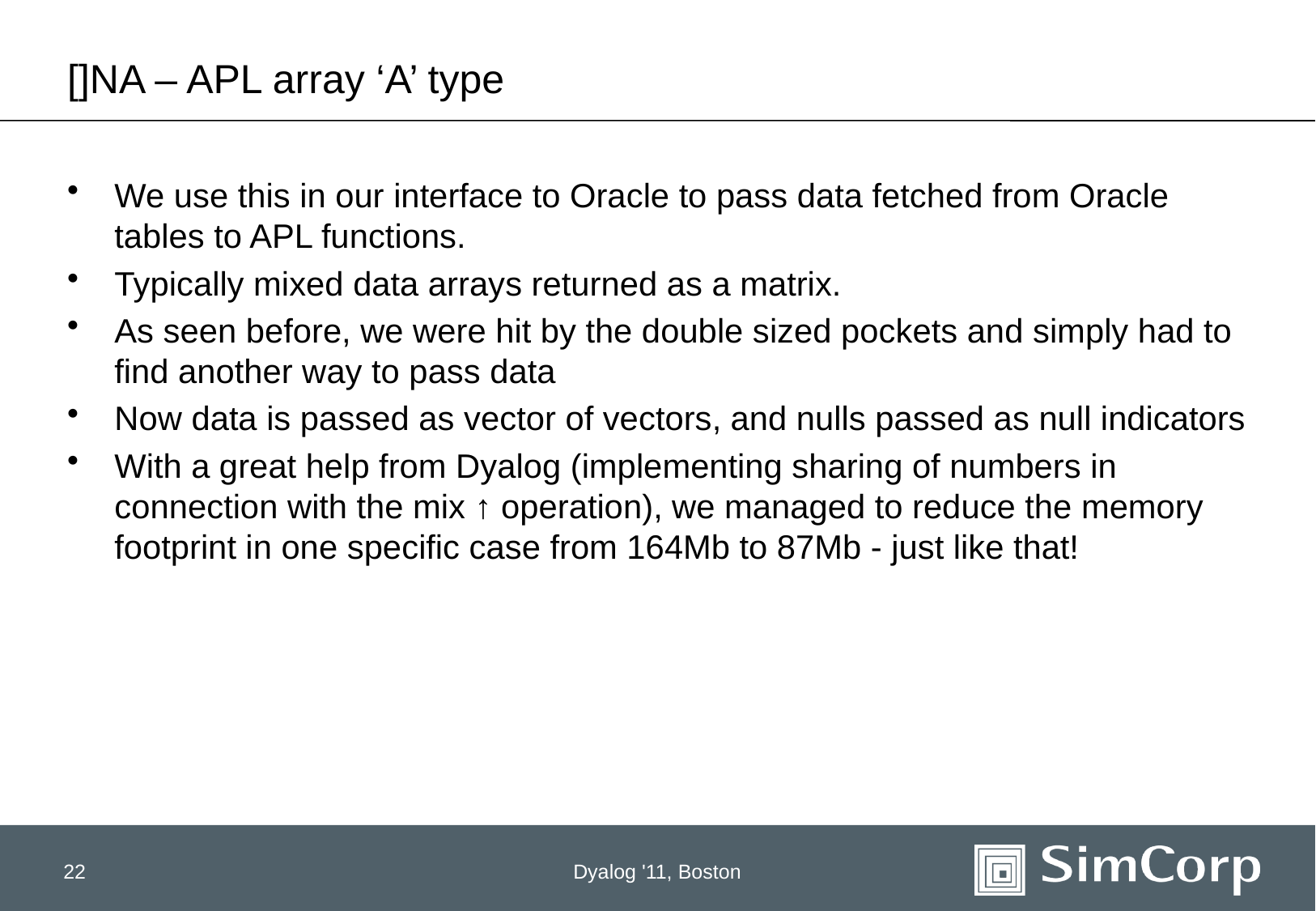

# []NA – APL array ‘A’ type
We use this in our interface to Oracle to pass data fetched from Oracle tables to APL functions.
Typically mixed data arrays returned as a matrix.
As seen before, we were hit by the double sized pockets and simply had to find another way to pass data
Now data is passed as vector of vectors, and nulls passed as null indicators
With a great help from Dyalog (implementing sharing of numbers in connection with the mix ↑ operation), we managed to reduce the memory footprint in one specific case from 164Mb to 87Mb - just like that!

22
Dyalog '11, Boston